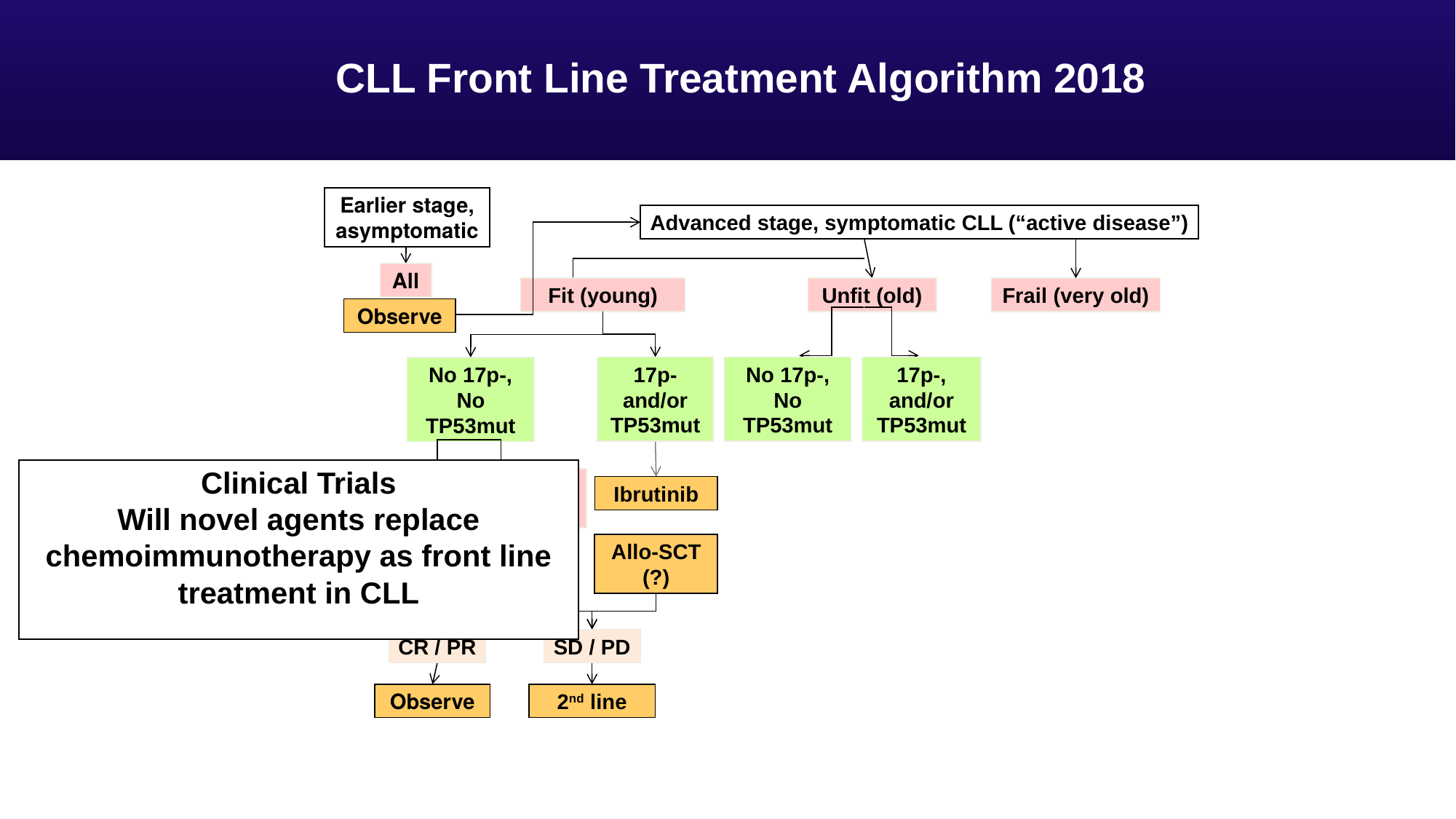

# CLL Front Line Treatment Algorithm 2018
Earlier stage, asymptomatic
Advanced stage, symptomatic CLL (“active disease”)
All
Fit (young)
Unfit (old)
Frail (very old)
Observe
17p- and/or
TP53mut
No 17p-,
No TP53mut
17p-, and/or
TP53mut
No 17p-,
No TP53mut
Clinical Trials
Will novel agents replace chemoimmunotherapy as front line treatment in CLL

<65 years
>65 years
Ibrutinib
FCR, BR
Allo-SCT (?)
FCR
CR / PR
SD / PD
Observe
2nd line